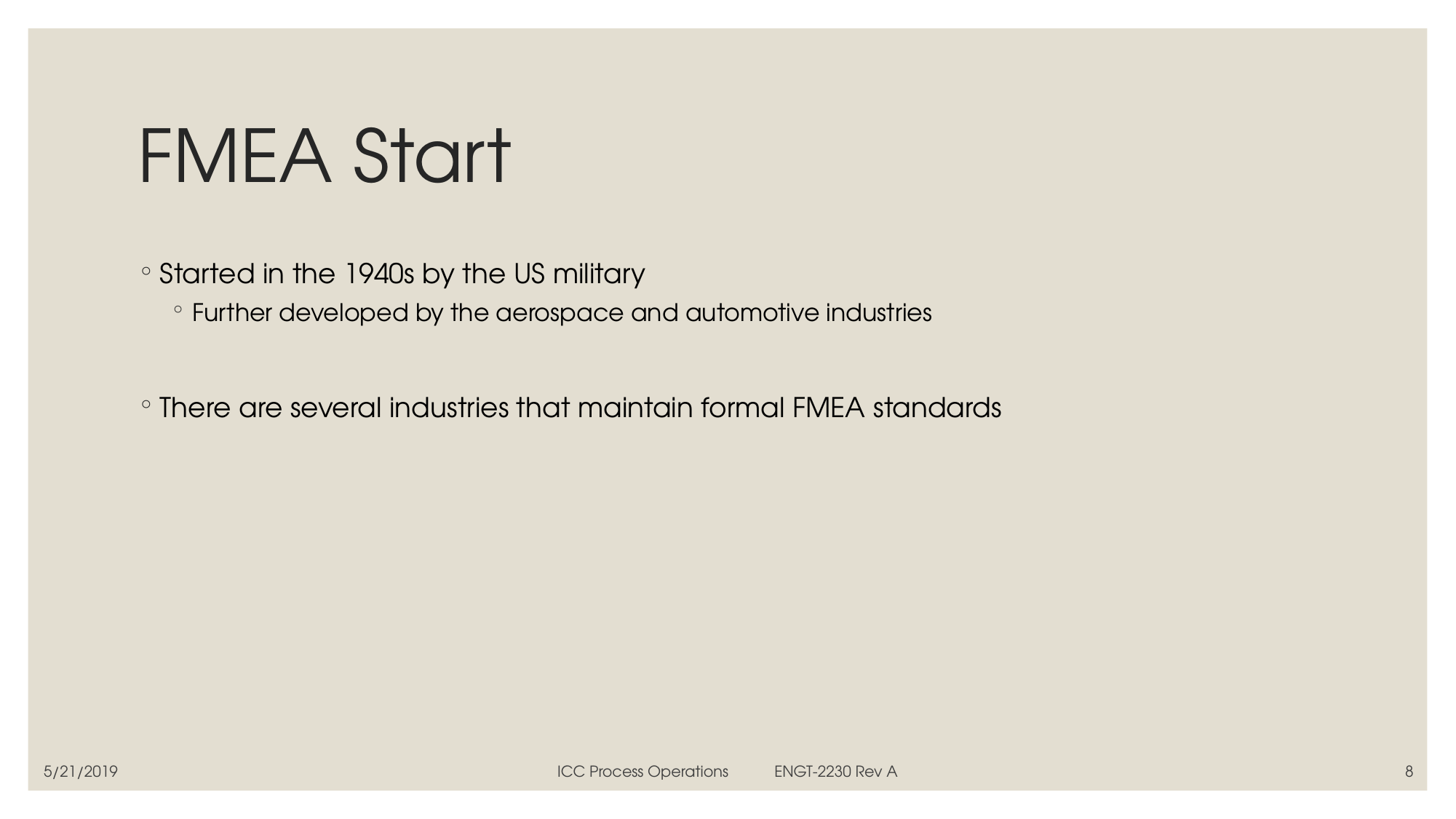

# FMEA Start
Started in the 1940s by the US military
Further developed by the aerospace and automotive industries

There are several industries that maintain formal FMEA standards
5/21/2019
ICC Process Operations           ENGT-2230 Rev A
8